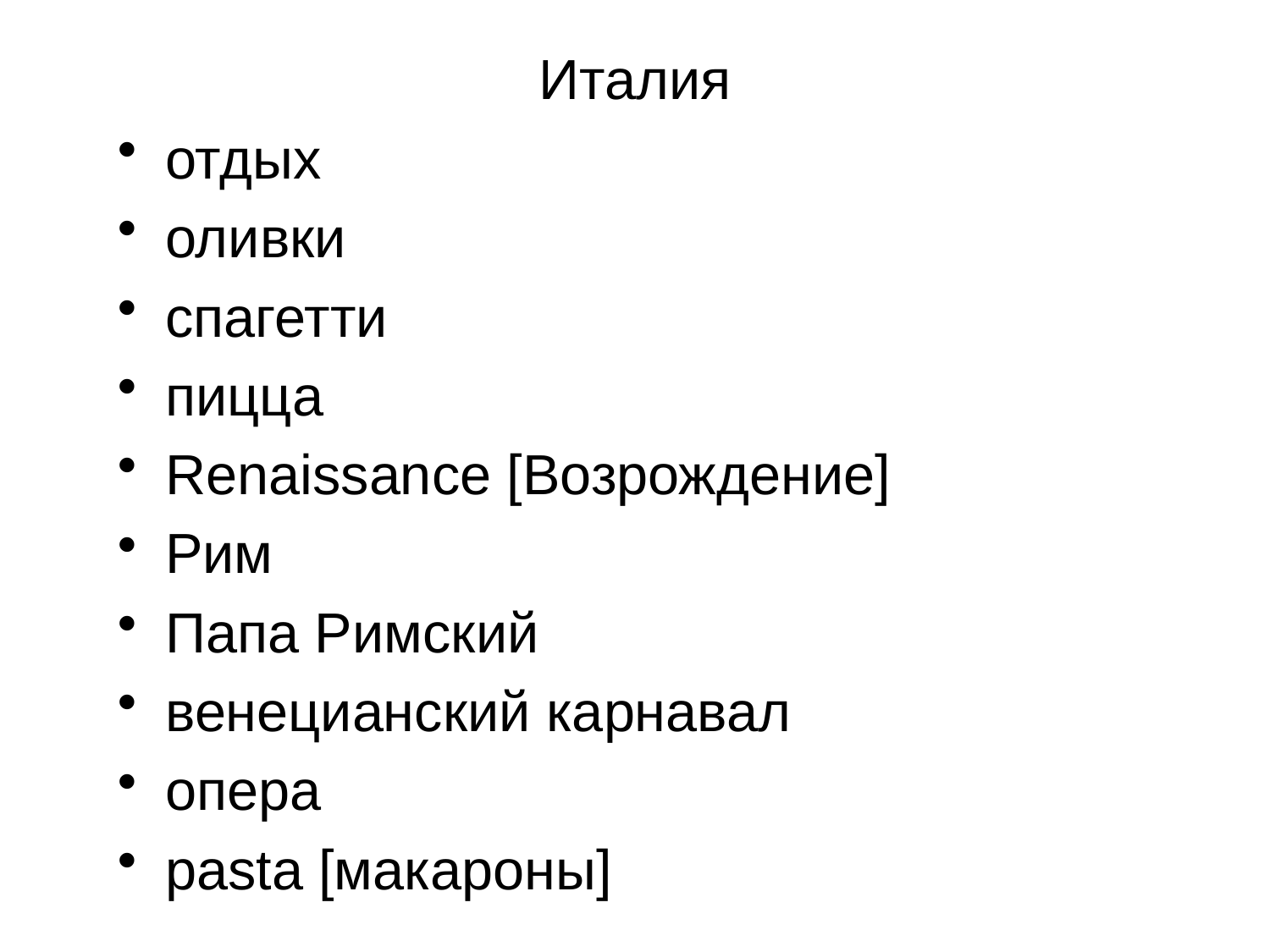

# Италия
отдых
оливки
спагетти
пицца
Renaissance [Возрождение]
Рим
Папа Римский
венецианский карнавал
опера
pasta [макароны]